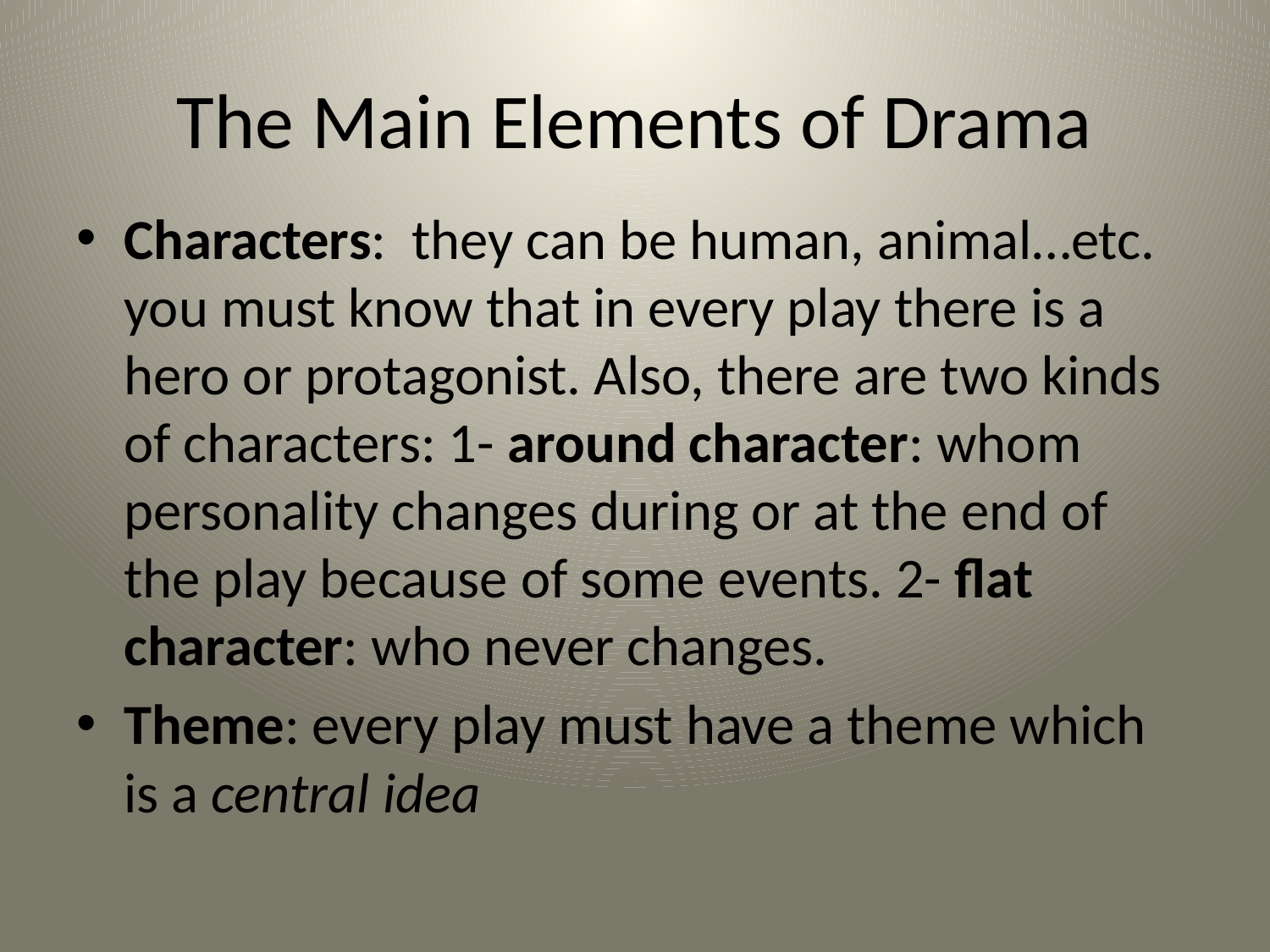

# The Main Elements of Drama
Characters:  they can be human, animal…etc. you must know that in every play there is a hero or protagonist. Also, there are two kinds of characters: 1- around character: whom personality changes during or at the end of the play because of some events. 2- flat character: who never changes.
Theme: every play must have a theme which is a central idea